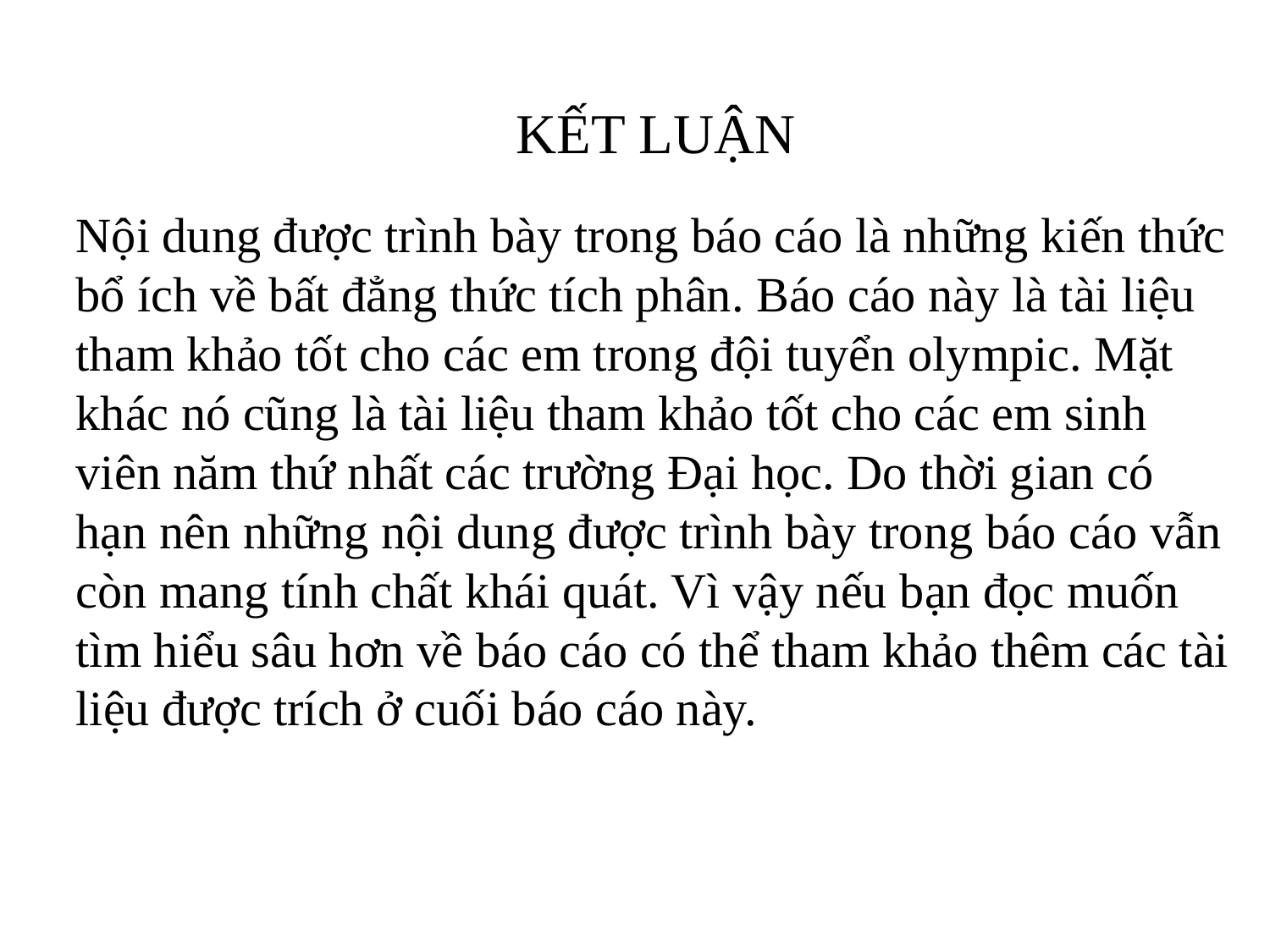

KẾT LUẬN

Nội dung được trình bày trong báo cáo là những kiến thức bổ ích về bất đẳng thức tích phân. Báo cáo này là tài liệu tham khảo tốt cho các em trong đội tuyển olympic. Mặt khác nó cũng là tài liệu tham khảo tốt cho các em sinh viên năm thứ nhất các trường Đại học. Do thời gian có hạn nên những nội dung được trình bày trong báo cáo vẫn còn mang tính chất khái quát. Vì vậy nếu bạn đọc muốn tìm hiểu sâu hơn về báo cáo có thể tham khảo thêm các tài liệu được trích ở cuối báo cáo này.